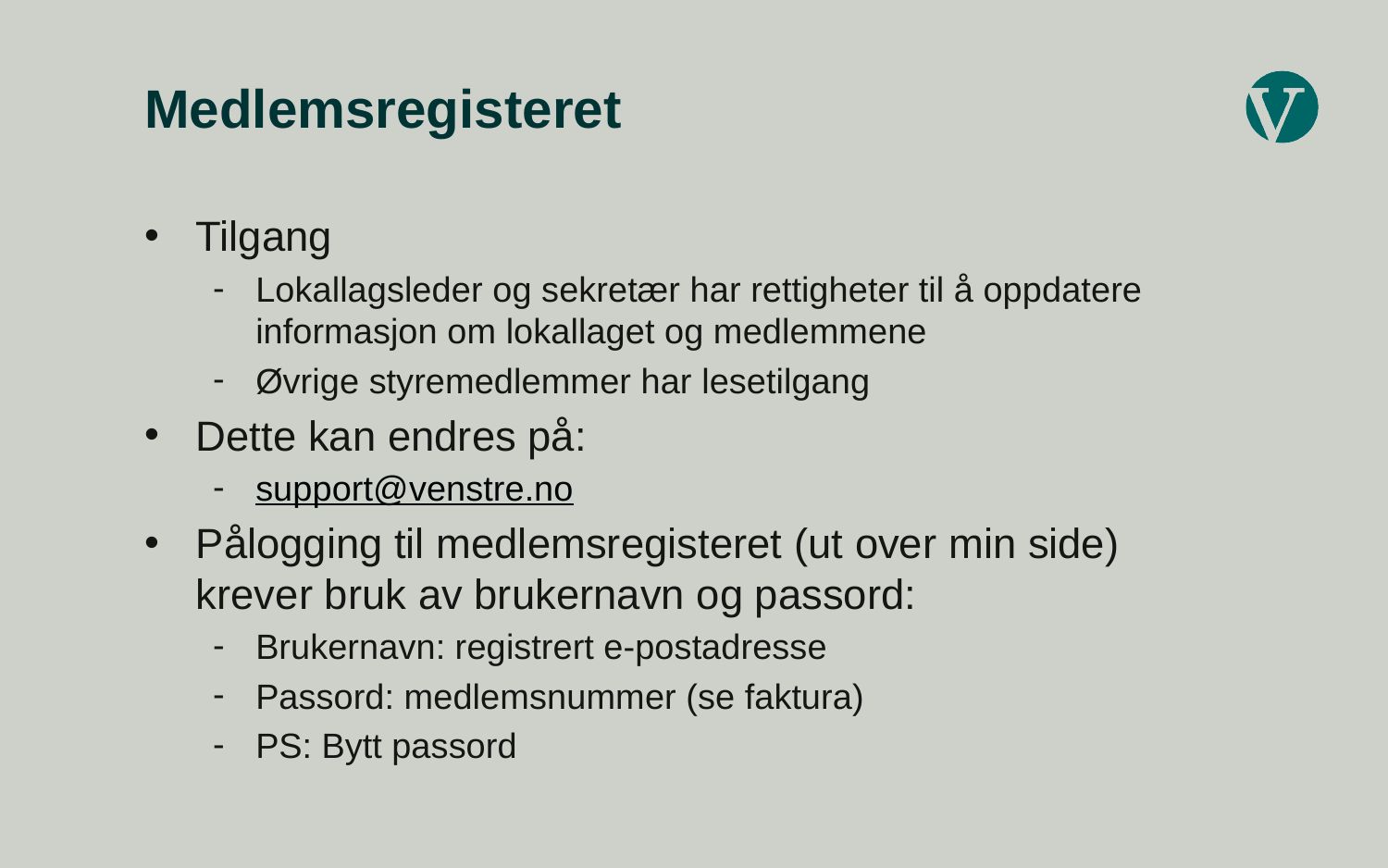

# Medlemsregisteret
Tilgang
Lokallagsleder og sekretær har rettigheter til å oppdatere informasjon om lokallaget og medlemmene
Øvrige styremedlemmer har lesetilgang
Dette kan endres på:
support@venstre.no
Pålogging til medlemsregisteret (ut over min side) krever bruk av brukernavn og passord:
Brukernavn: registrert e-postadresse
Passord: medlemsnummer (se faktura)
PS: Bytt passord